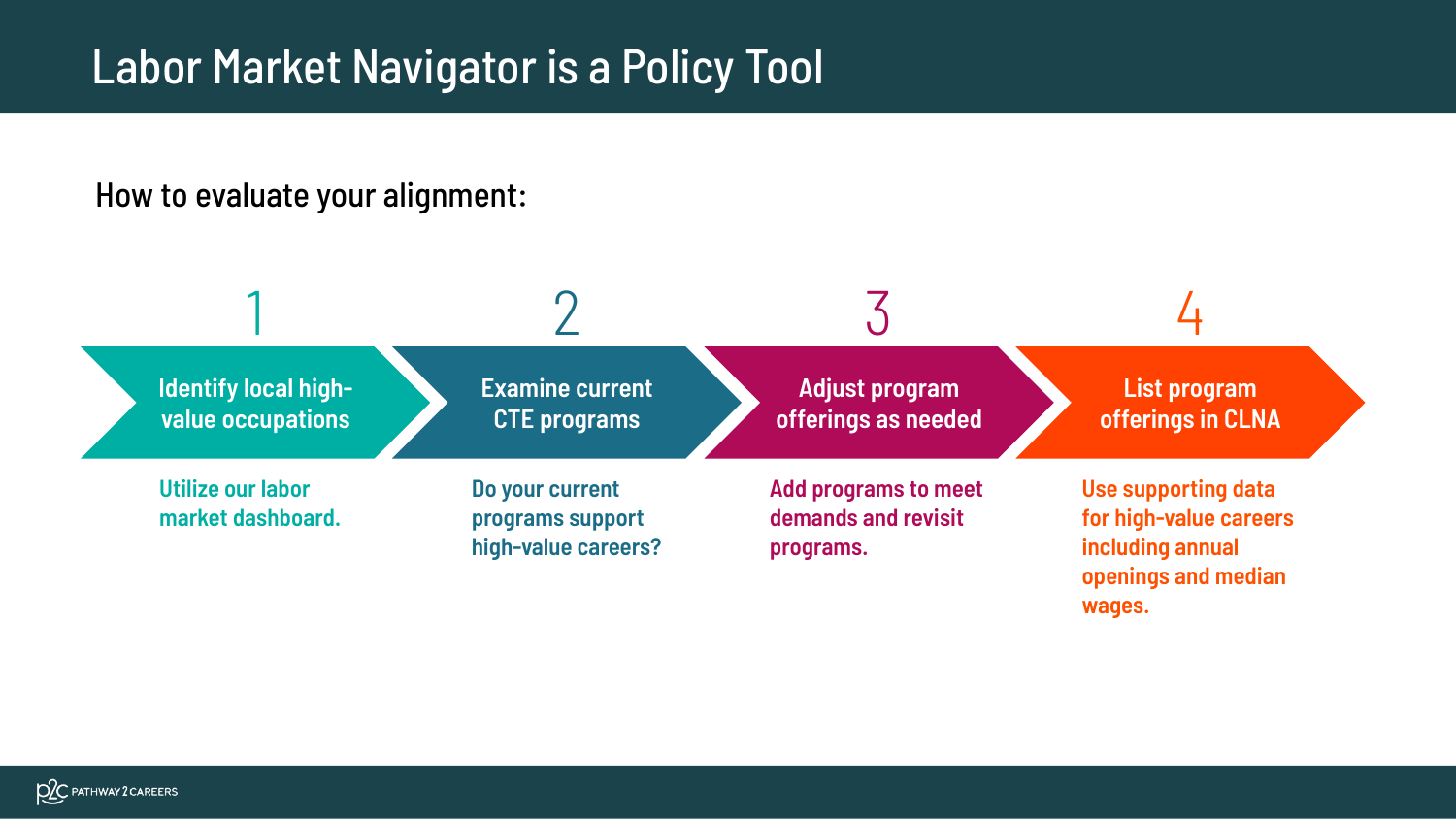

Labor Market Navigator is a Policy Tool
How to evaluate your alignment:
1
2
3
4
Identify local high-value occupations
Examine current CTE programs
Adjust program offerings as needed
List program offerings in CLNA
Utilize our labor market dashboard.
Do your current programs support high-value careers?
Add programs to meet demands and revisit programs.
Use supporting data for high-value careers including annual openings and median wages.